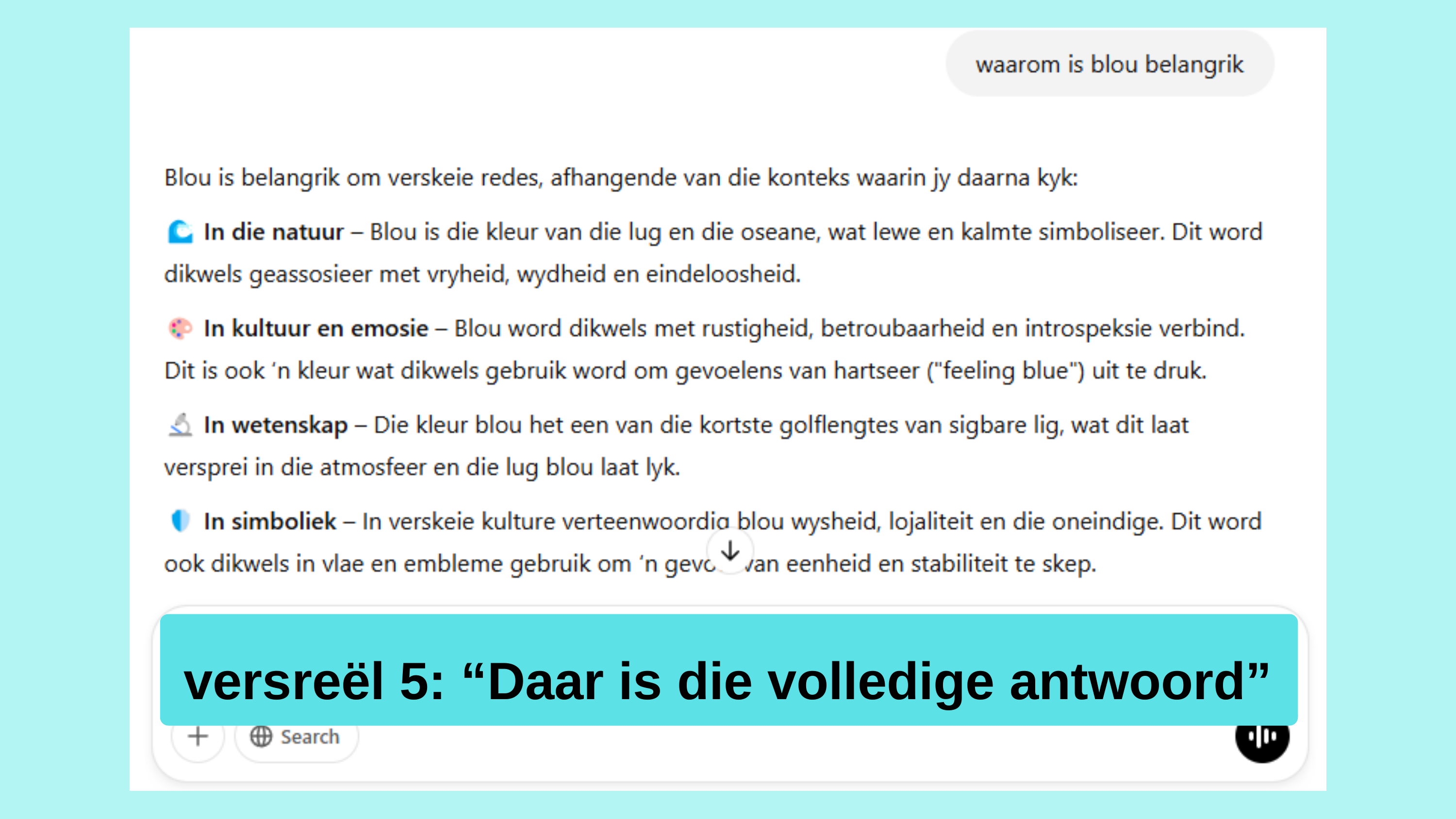

versreël 5: “Daar is die volledige antwoord”